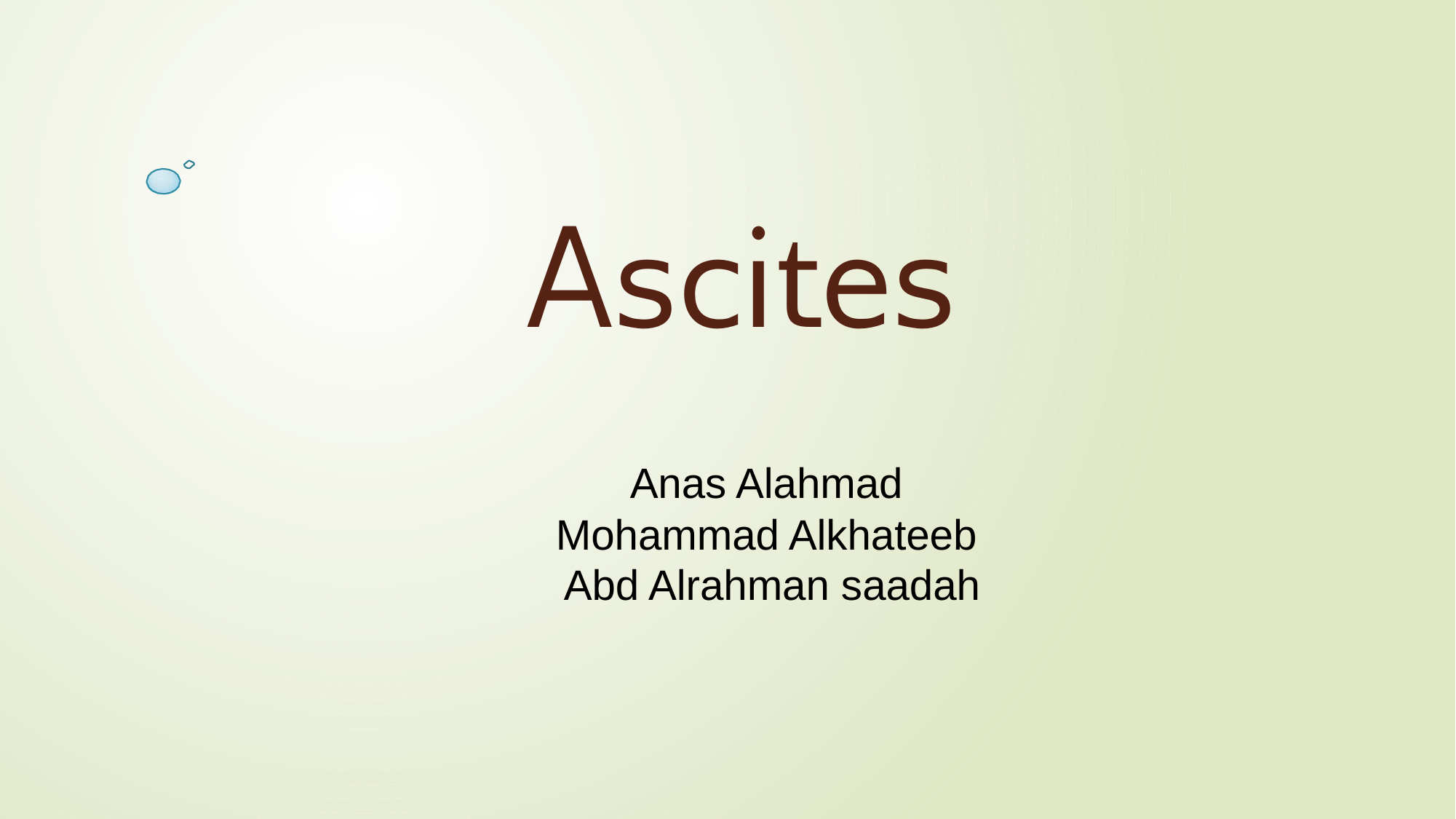

Ascites
Anas Alahmad
Mohammad Alkhateeb
Abd Alrahman saadah